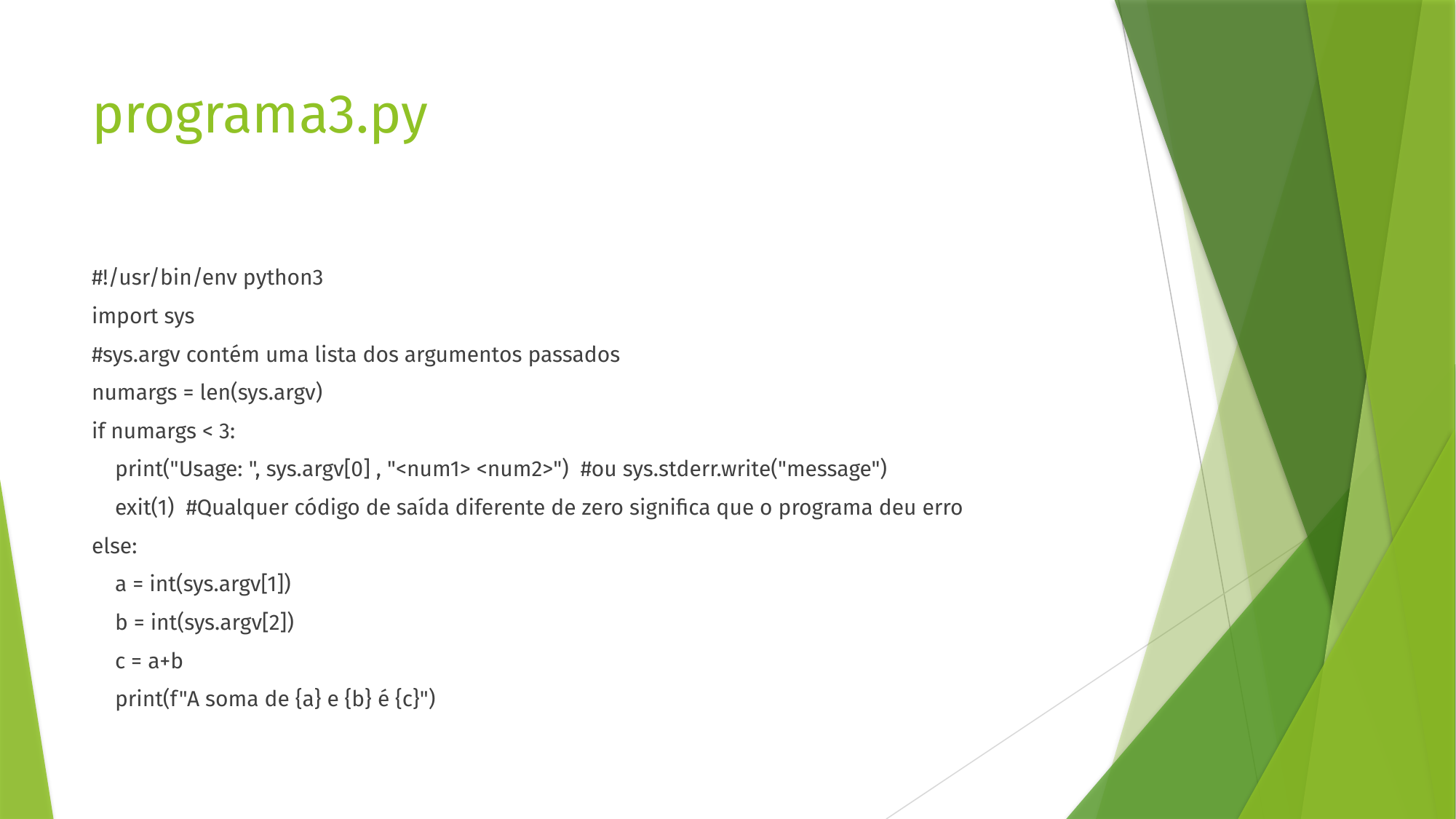

# programa3.py
#!/usr/bin/env python3
import sys
#sys.argv contém uma lista dos argumentos passados
numargs = len(sys.argv)
if numargs < 3:
    print("Usage: ", sys.argv[0] , "<num1> <num2>")  #ou sys.stderr.write("message")
    exit(1)  #Qualquer código de saída diferente de zero significa que o programa deu erro
else:
    a = int(sys.argv[1])
    b = int(sys.argv[2])
    c = a+b
    print(f"A soma de {a} e {b} é {c}")